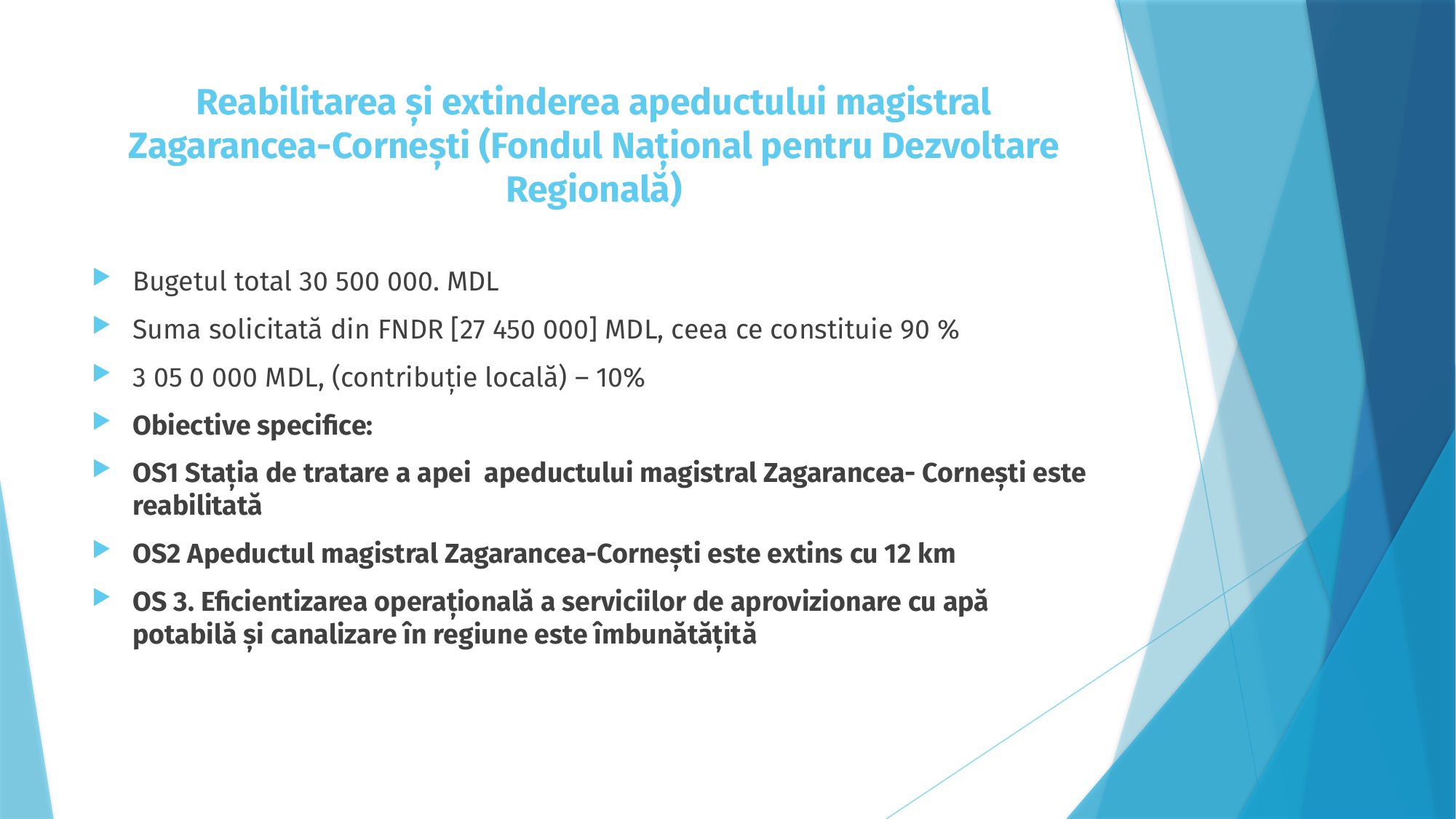

# Reabilitarea și extinderea apeductului magistral Zagarancea-Cornești (Fondul Național pentru Dezvoltare Regională)
Bugetul total 30 500 000. MDL
Suma solicitată din FNDR [27 450 000] MDL, ceea ce constituie 90 %
3 05 0 000 MDL, (contribuție locală) – 10%
Obiective specifice:
OS1 Stația de tratare a apei  apeductului magistral Zagarancea- Cornești este reabilitată
OS2 Apeductul magistral Zagarancea-Cornești este extins cu 12 km
OS 3. Eficientizarea operațională a serviciilor de aprovizionare cu apă potabilă și canalizare în regiune este îmbunătățită